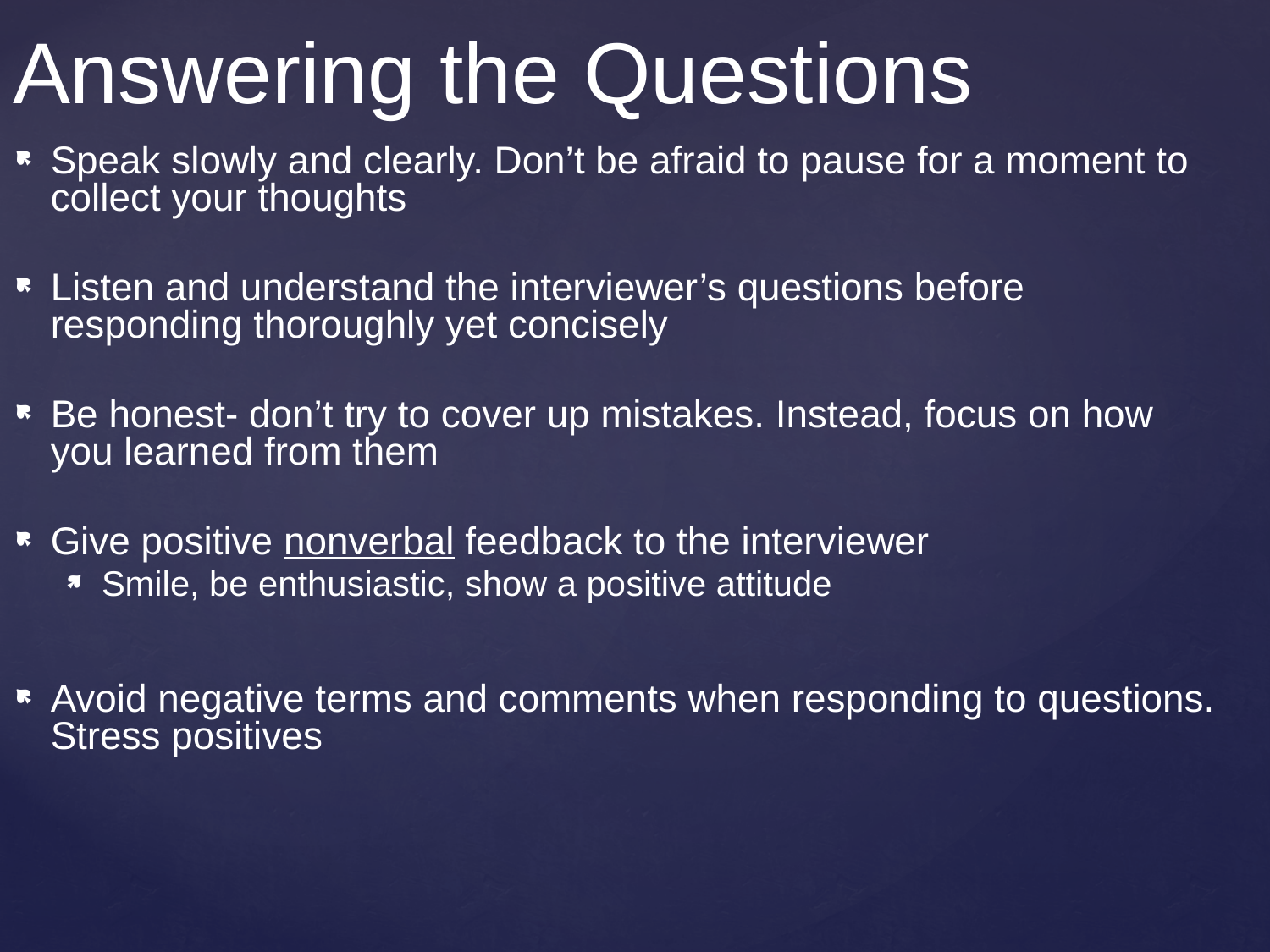

Answering the Questions
Speak slowly and clearly. Don’t be afraid to pause for a moment to collect your thoughts

Listen and understand the interviewer’s questions before responding thoroughly yet concisely

Be honest- don’t try to cover up mistakes. Instead, focus on how you learned from them

Give positive nonverbal feedback to the interviewer
Smile, be enthusiastic, show a positive attitude

Avoid negative terms and comments when responding to questions. Stress positives